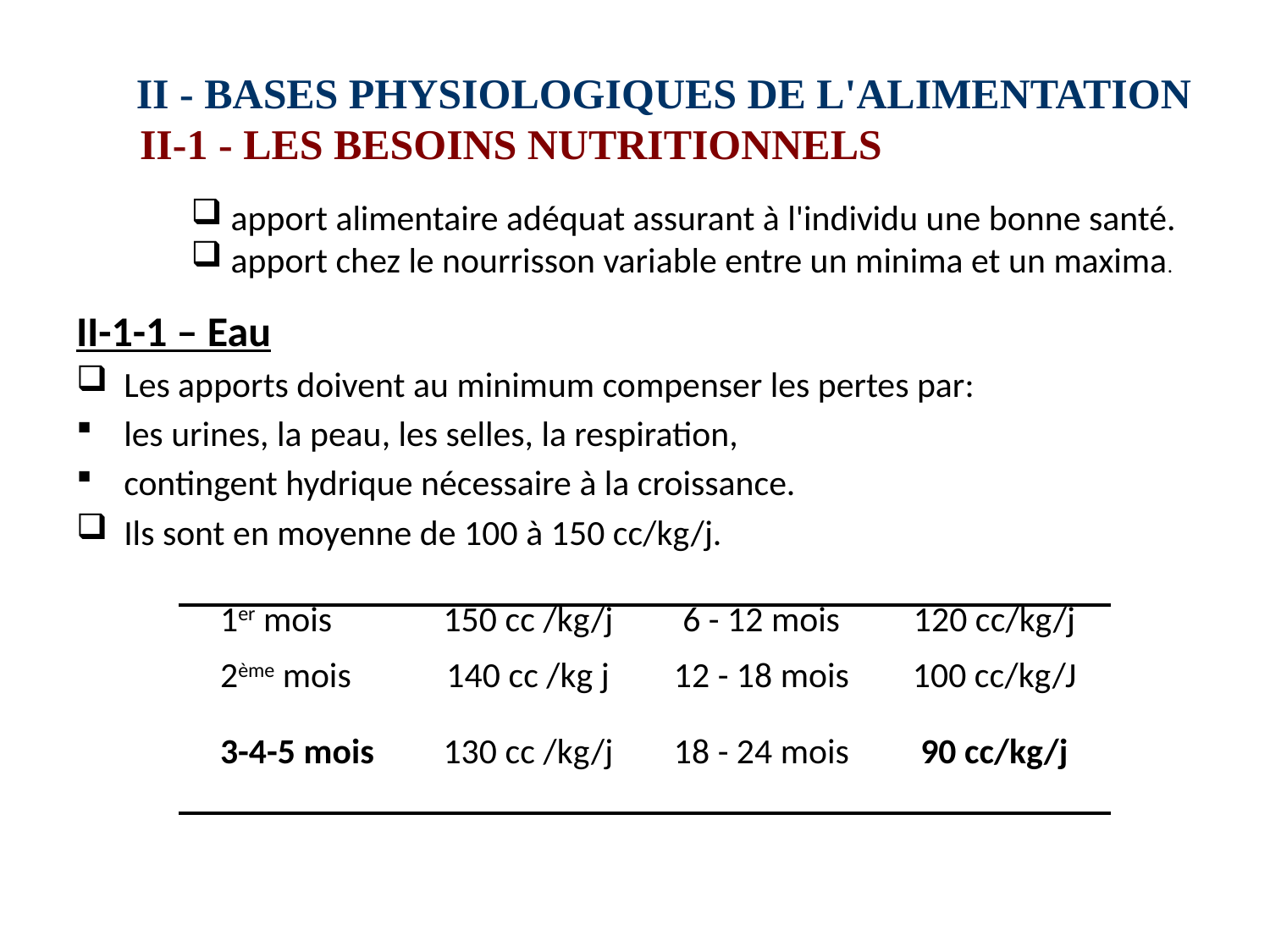

# II ‑ BASES PHYSIOLOGIQUES DE L'ALIMENTATION II-1 ‑ LES BESOINS NUTRITIONNELS
 apport alimentaire adéquat assurant à l'individu une bonne santé.
 apport chez le nourrisson variable entre un minima et un maxima.
II-1-1 – Eau
Les apports doivent au minimum compenser les pertes par:
les urines, la peau, les selles, la respiration,
contingent hydrique nécessaire à la croissance.
Ils sont en moyenne de 100 à 150 cc/kg/j.

| 1er mois | 150 cc /kg/j | 6 - 12 mois | 120 cc/kg/j |
| --- | --- | --- | --- |
| 2ème mois | 140 cc /kg j | 12 - 18 mois | 100 cc/kg/J |
| 3-4-5 mois | 130 cc /kg/j | 18 - 24 mois | 90 cc/kg/j |